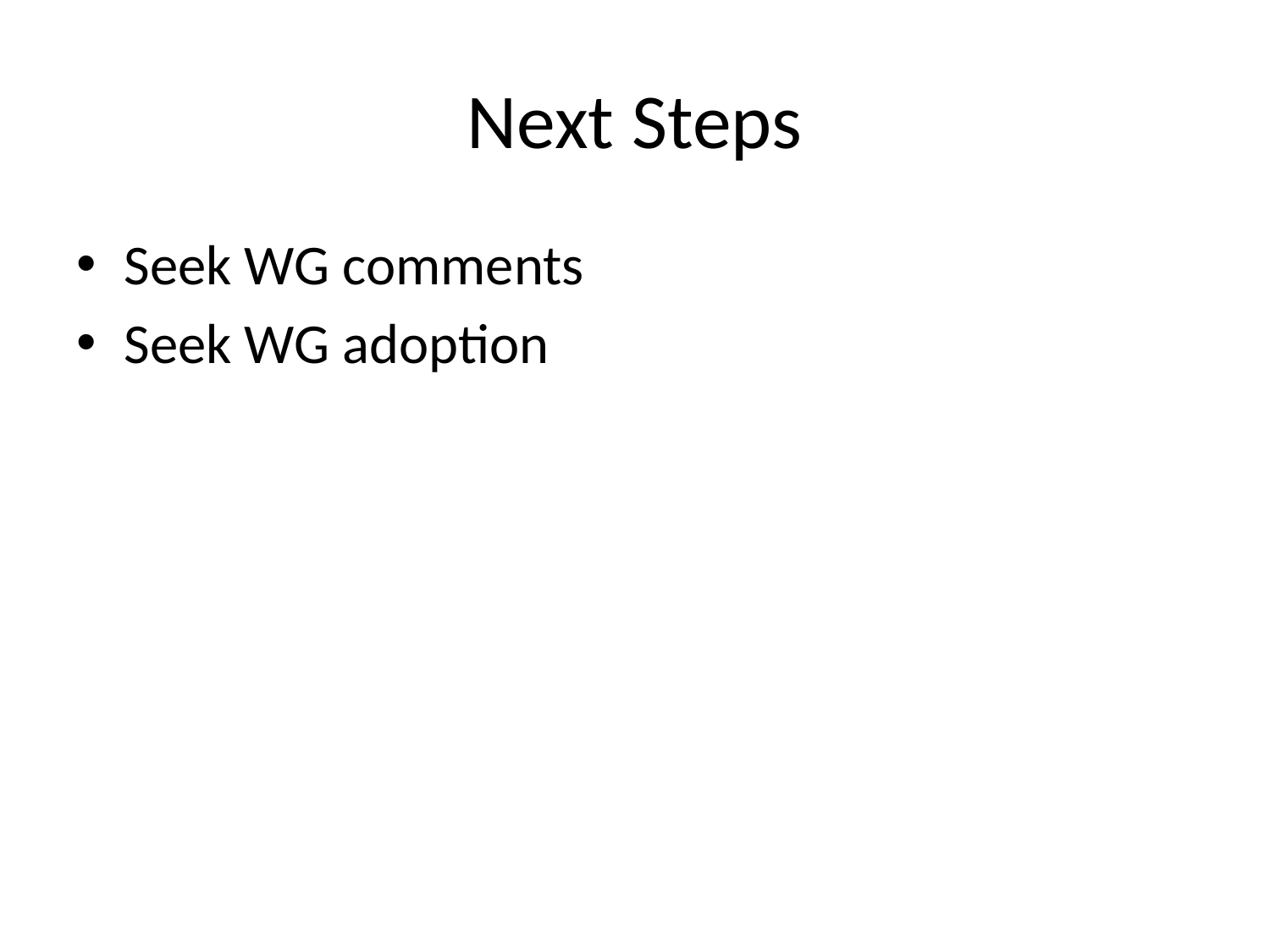

# Next Steps
Seek WG comments
Seek WG adoption